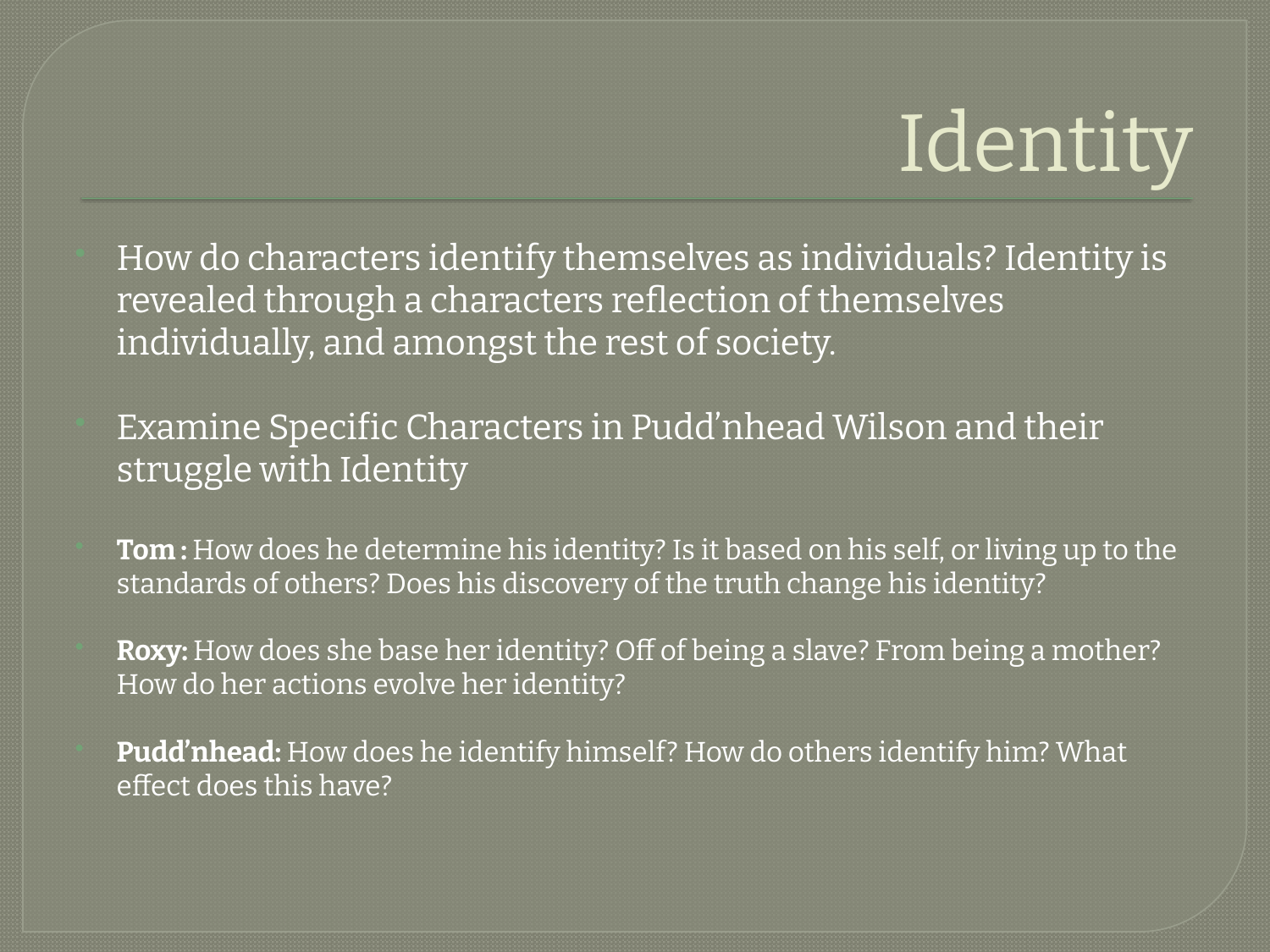

# Identity
How do characters identify themselves as individuals? Identity is revealed through a characters reflection of themselves individually, and amongst the rest of society.

Examine Specific Characters in Pudd’nhead Wilson and their struggle with Identity

Tom : How does he determine his identity? Is it based on his self, or living up to the standards of others? Does his discovery of the truth change his identity?

Roxy: How does she base her identity? Off of being a slave? From being a mother? How do her actions evolve her identity?

Pudd’nhead: How does he identify himself? How do others identify him? What effect does this have?